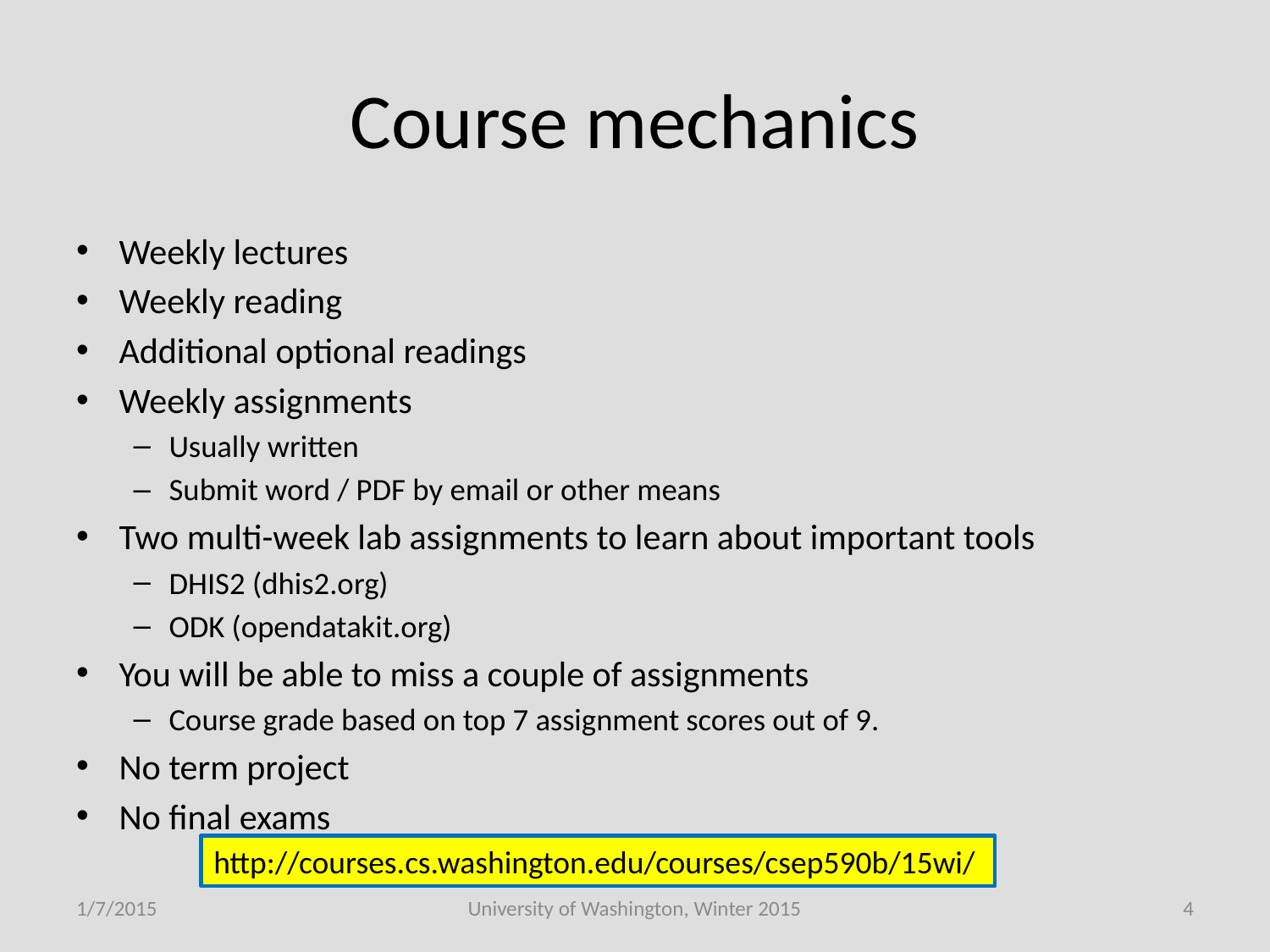

# Course mechanics
Weekly lectures
Weekly reading
Additional optional readings
Weekly assignments
Usually written
Submit word / PDF by email or other means
Two multi-week lab assignments to learn about important tools
DHIS2 (dhis2.org)
ODK (opendatakit.org)
You will be able to miss a couple of assignments
Course grade based on top 7 assignment scores out of 9.
No term project
No final exams
http://courses.cs.washington.edu/courses/csep590b/15wi/
1/7/2015
University of Washington, Winter 2015
4